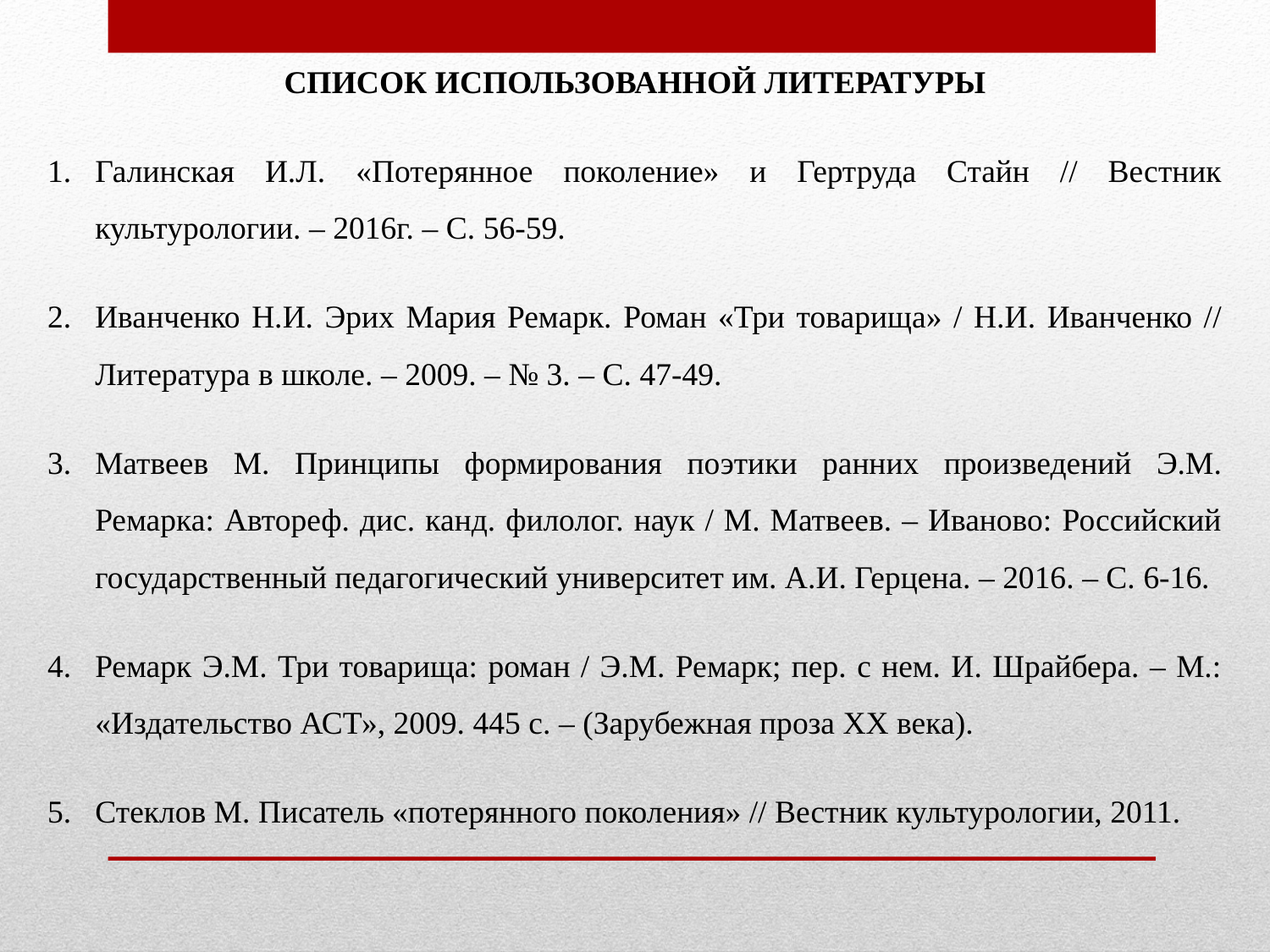

СПИСОК ИСПОЛЬЗОВАННОЙ ЛИТЕРАТУРЫ
Галинская И.Л. «Потерянное поколение» и Гертруда Стайн // Вестник культурологии. – 2016г. – С. 56-59.
Иванченко Н.И. Эрих Мария Ремарк. Роман «Три товарища» / Н.И. Иванченко // Литература в школе. – 2009. – № 3. – С. 47-49.
Матвеев М. Принципы формирования поэтики ранних произведений Э.М. Ремарка: Автореф. дис. канд. филолог. наук / М. Матвеев. – Иваново: Российский государственный педагогический университет им. А.И. Герцена. – 2016. – С. 6-16.
Ремарк Э.М. Три товарища: роман / Э.М. Ремарк; пер. с нем. И. Шрайбера. – М.: «Издательство АСТ», 2009. 445 с. – (Зарубежная проза XX века).
Стеклов М. Писатель «потерянного поколения» // Вестник культурологии, 2011.